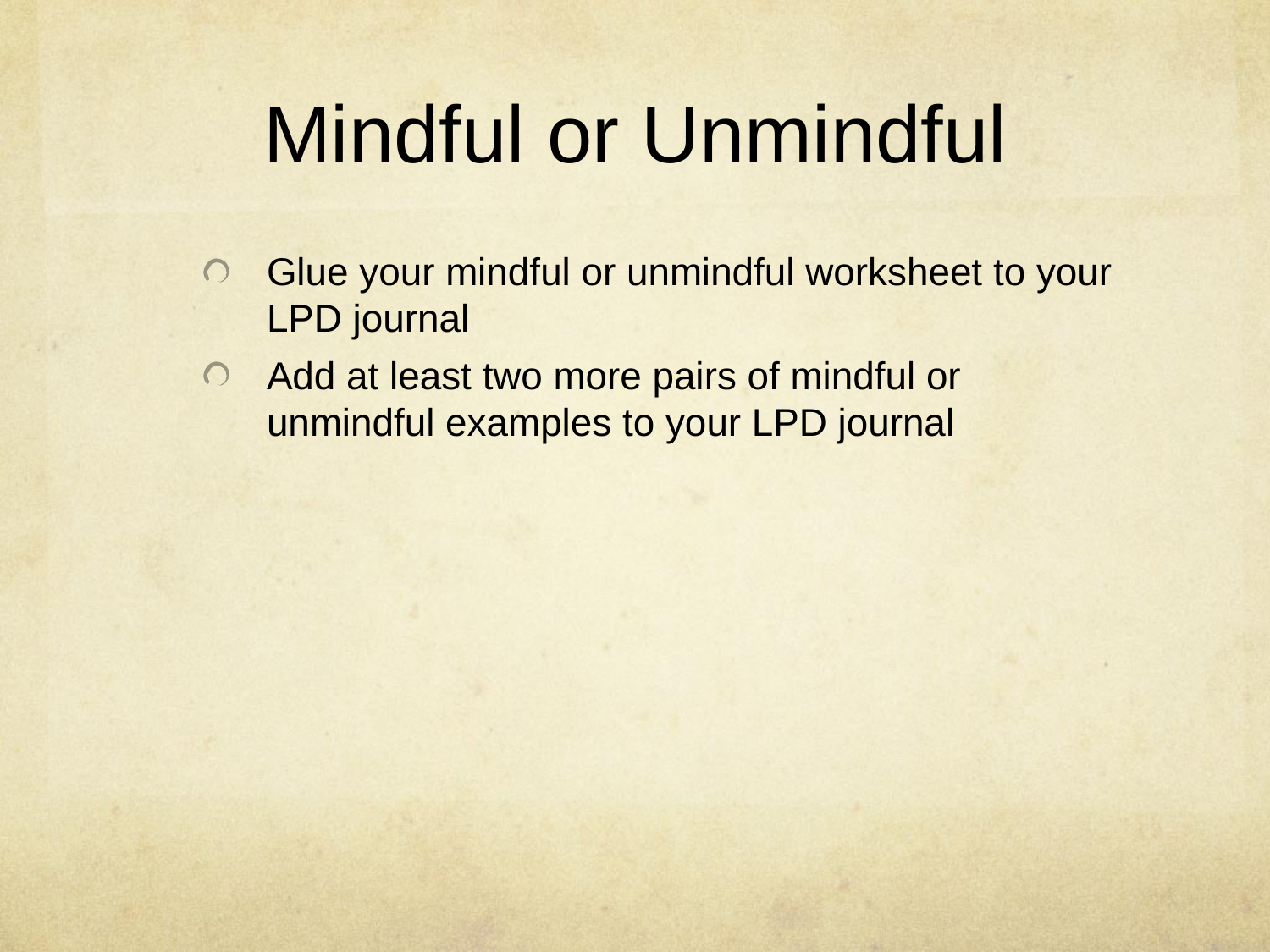

# Mindful or Unmindful
Glue your mindful or unmindful worksheet to your LPD journal
Add at least two more pairs of mindful or unmindful examples to your LPD journal